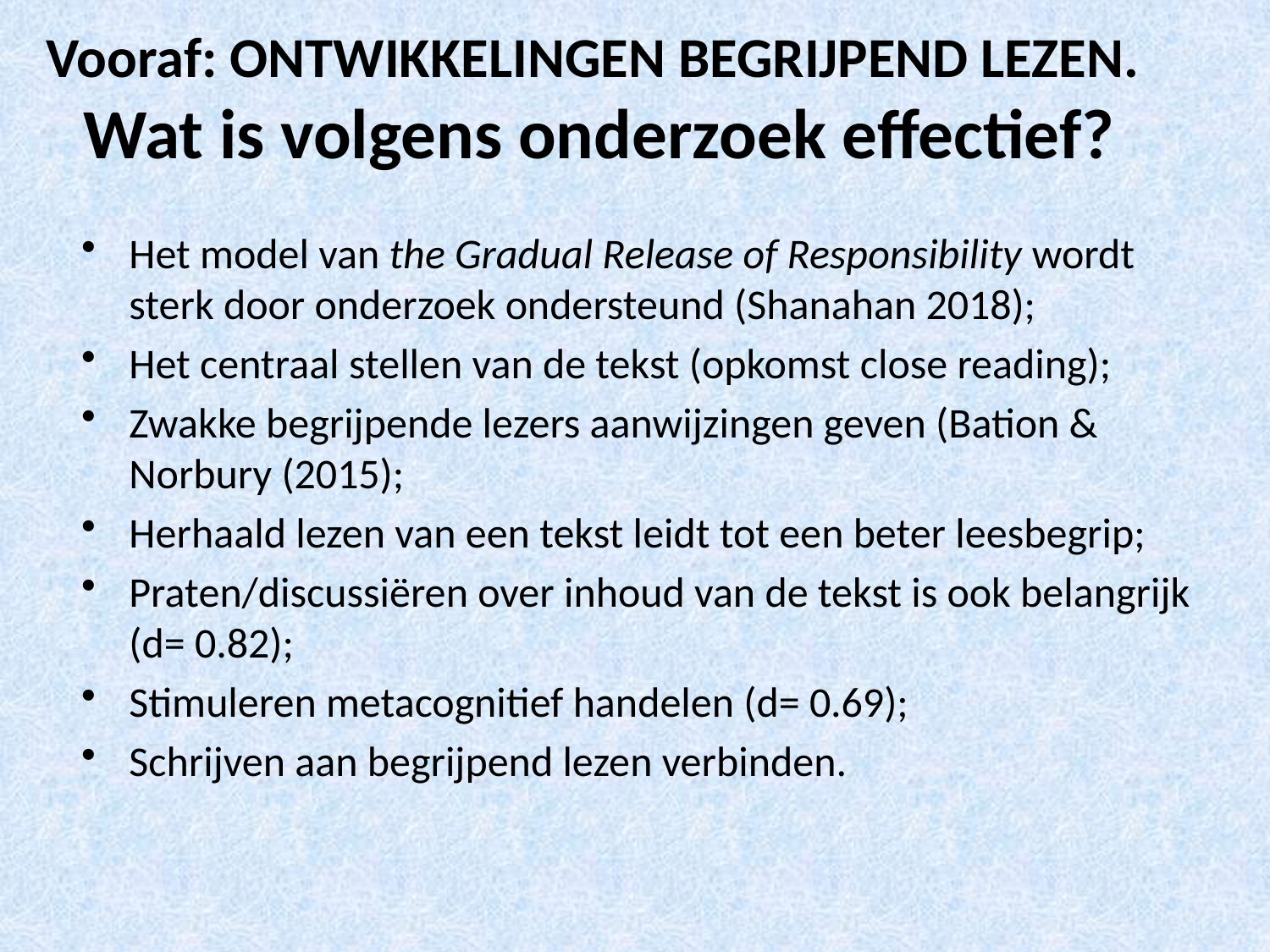

# Vooraf: ONTWIKKELINGEN BEGRIJPEND LEZEN. Wat is volgens onderzoek effectief?
Het model van the Gradual Release of Responsibility wordt sterk door onderzoek ondersteund (Shanahan 2018);
Het centraal stellen van de tekst (opkomst close reading);
Zwakke begrijpende lezers aanwijzingen geven (Bation & Norbury (2015);
Herhaald lezen van een tekst leidt tot een beter leesbegrip;
Praten/discussiëren over inhoud van de tekst is ook belangrijk (d= 0.82);
Stimuleren metacognitief handelen (d= 0.69);
Schrijven aan begrijpend lezen verbinden.